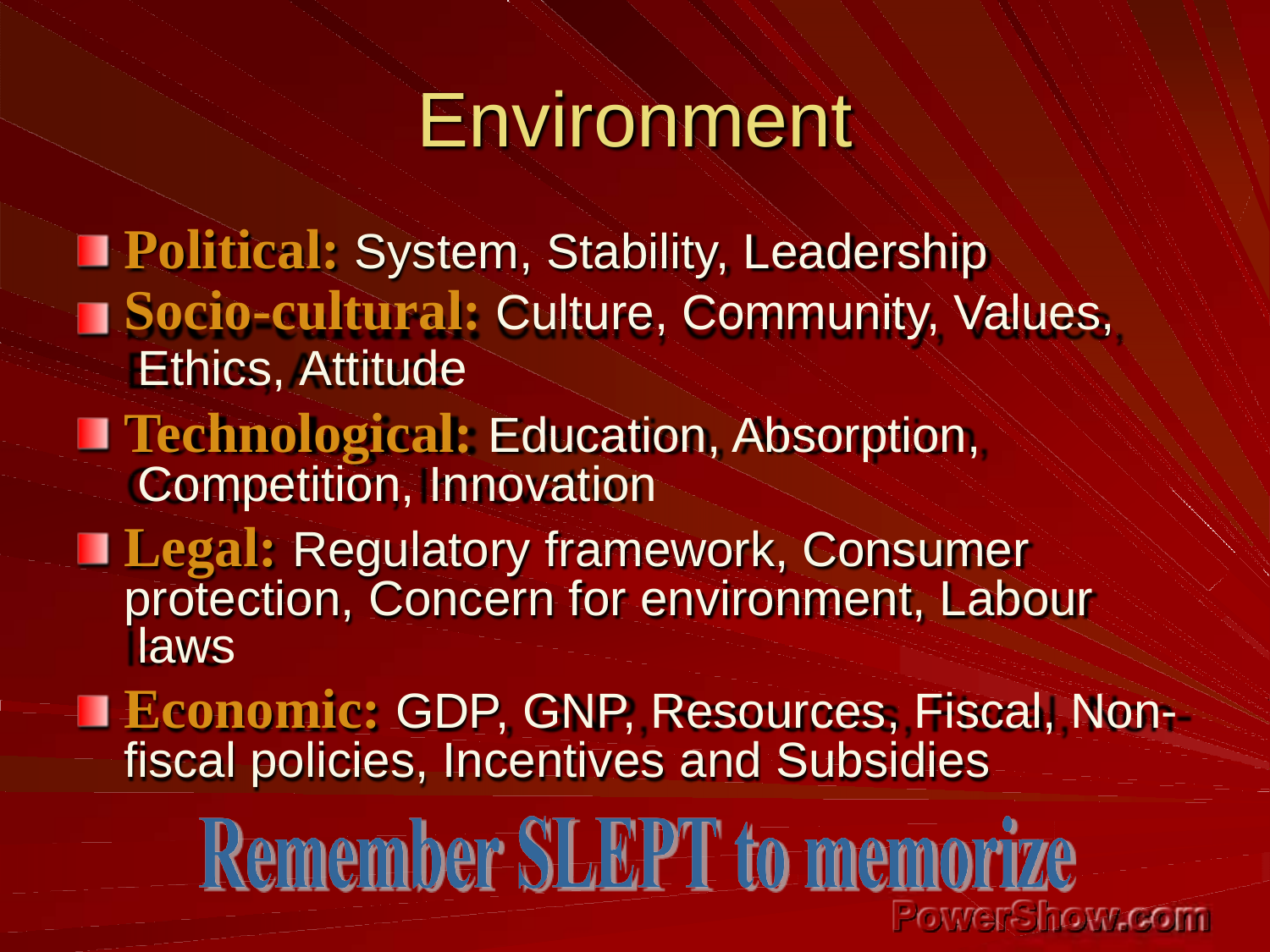

# Environment

Political: System, Stability, Leadership  Socio-cultural: Culture, Community, Values,  Ethics, Attitude
Technological: Education, Absorption,  Competition, Innovation
Legal: Regulatory framework, Consumer  protection, Concern for environment, Labour  laws
Economic: GDP, GNP, Resources, Fiscal, Non-  fiscal policies, Incentives and Subsidies